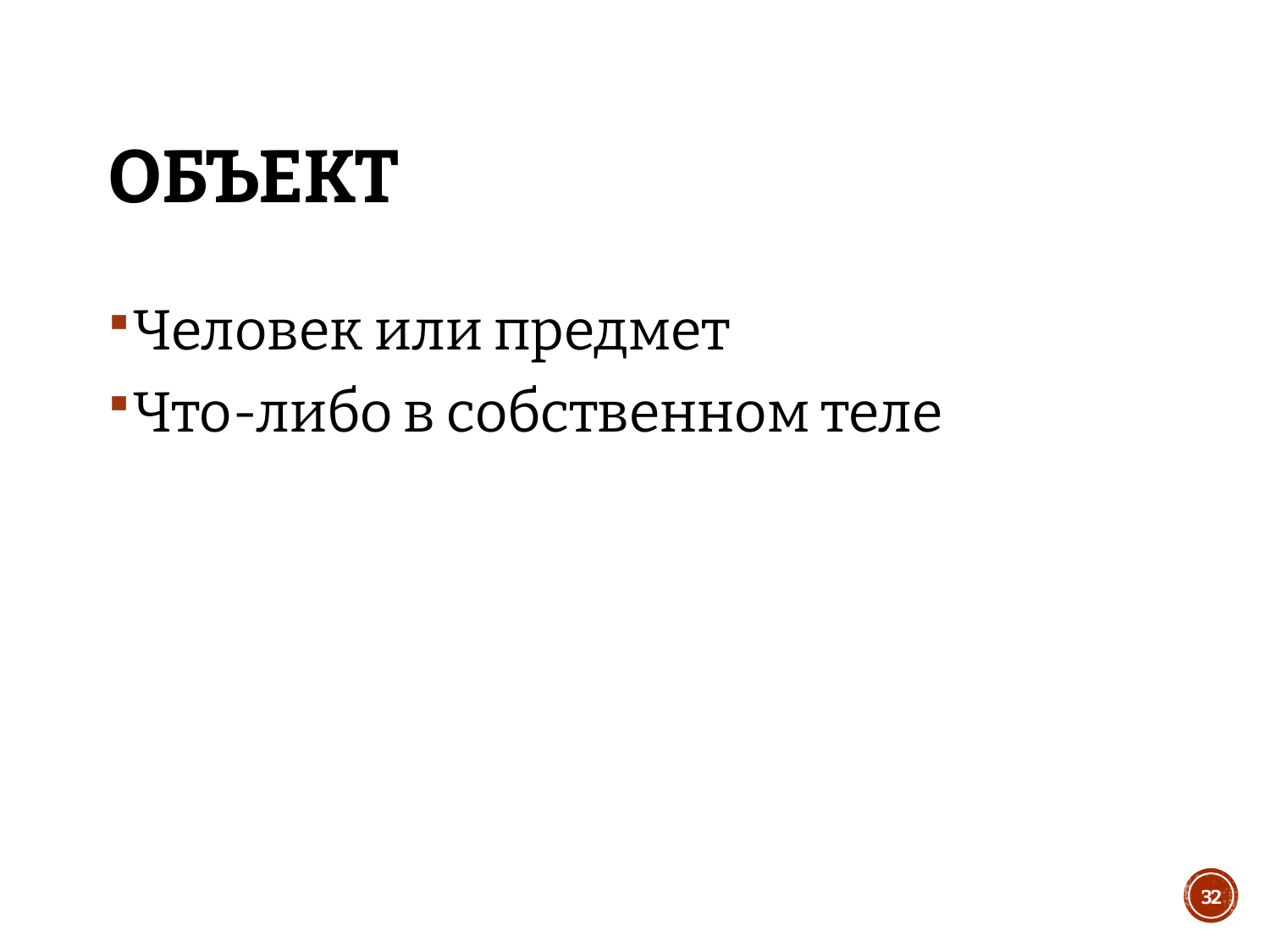

# Объект
Человек или предмет
Что-либо в собственном теле

32